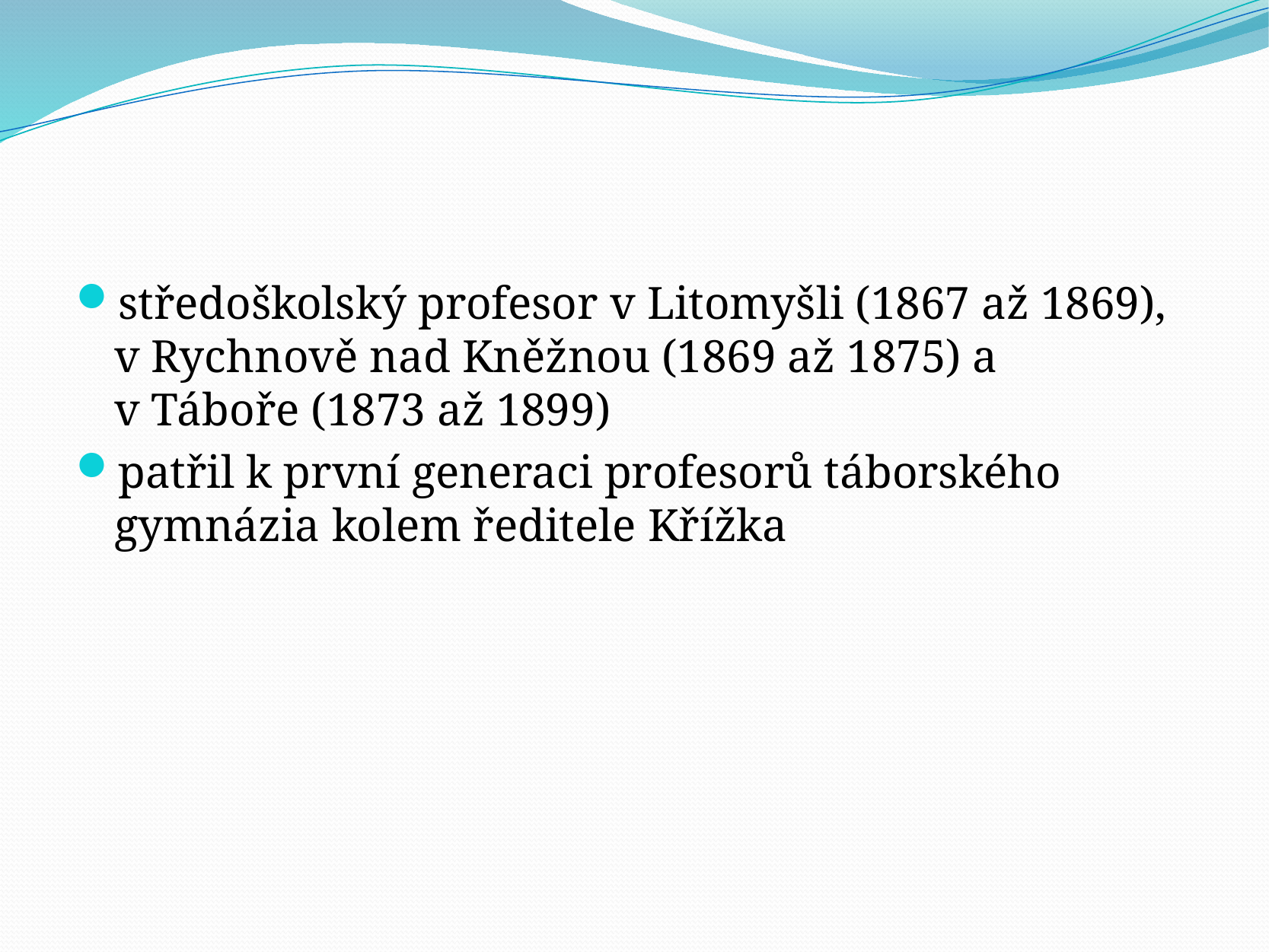

#
středoškolský profesor v Litomyšli (1867 až 1869), v Rychnově nad Kněžnou (1869 až 1875) a v Táboře (1873 až 1899)
patřil k první generaci profesorů táborského gymnázia kolem ředitele Křížka